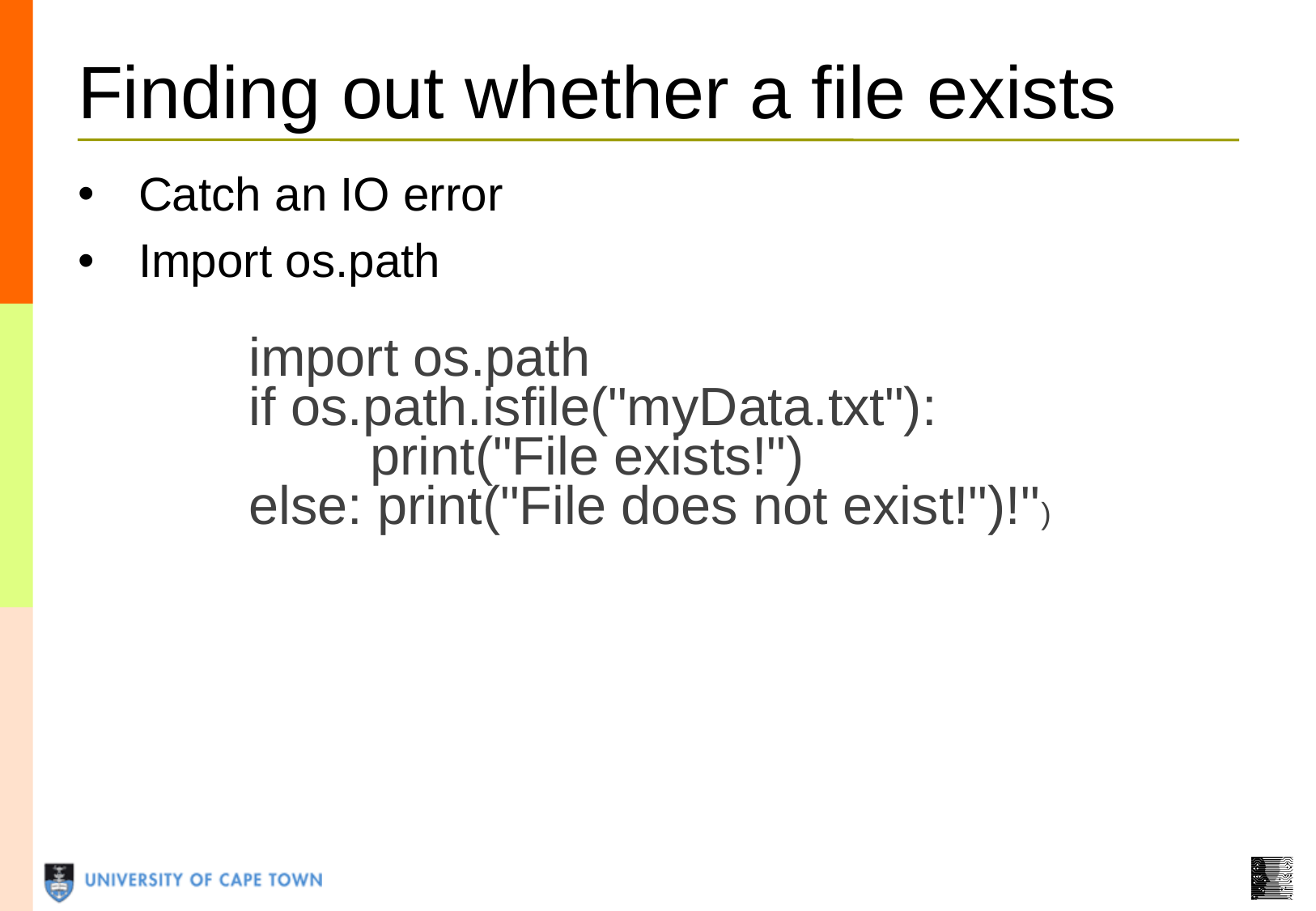

# Finding out whether a file exists
Catch an IO error
Import os.path

import os.path
if os.path.isfile("myData.txt"):
	print("File exists!")
else: print("File does not exist!")!")